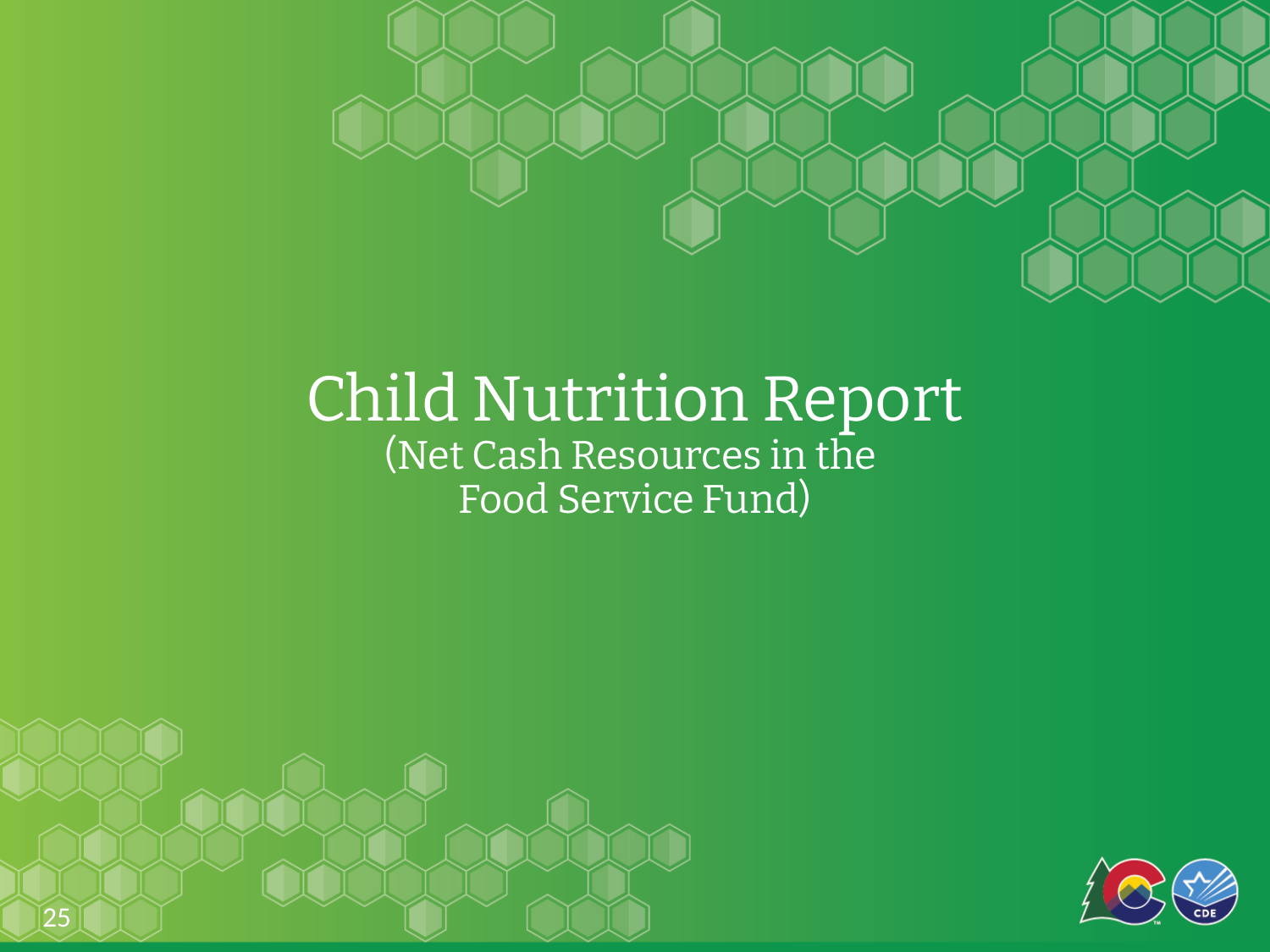

# Child Nutrition Report
(Net Cash Resources in the
Food Service Fund)

25